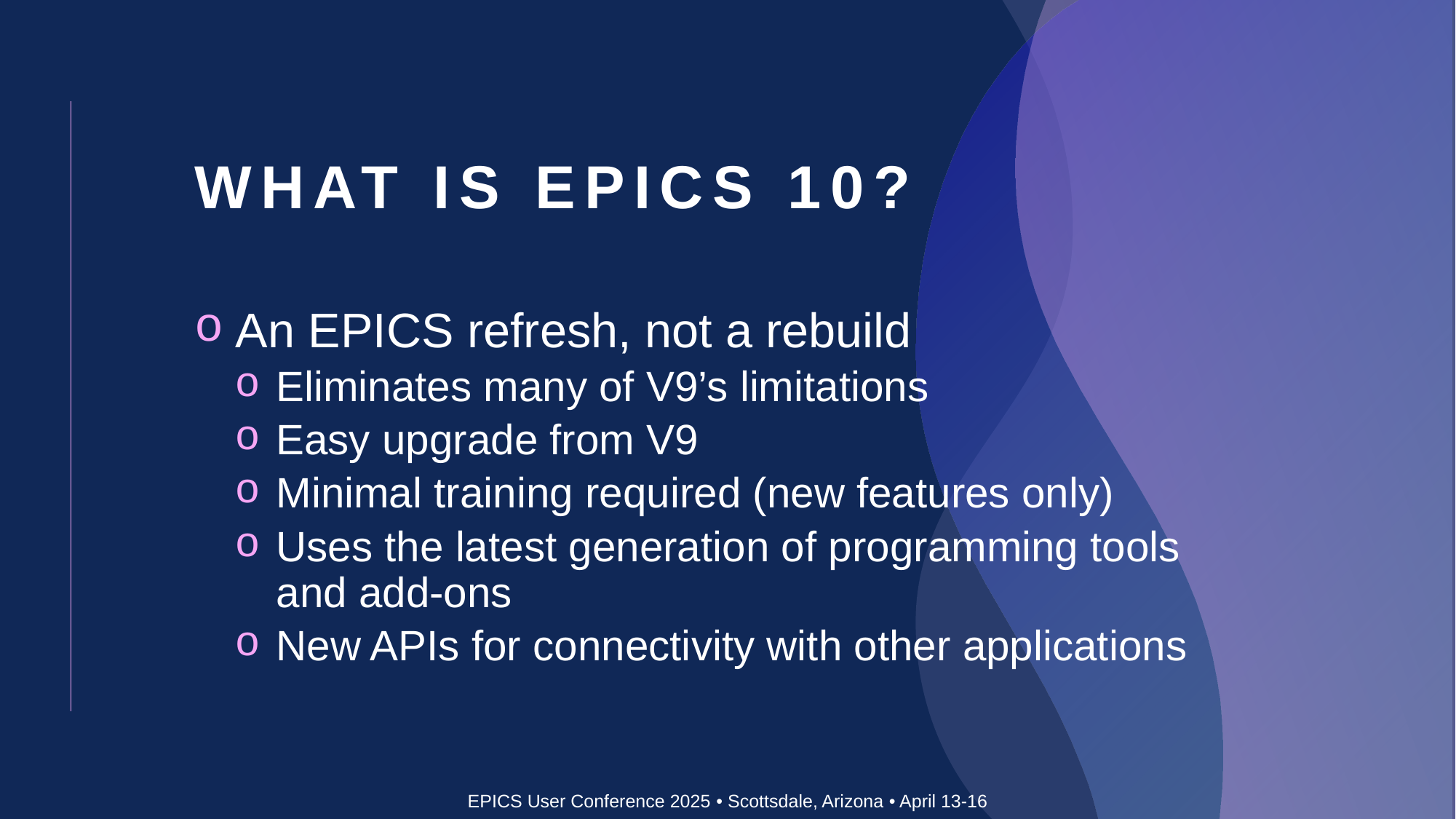

# What is EPICS 10?
An EPICS refresh, not a rebuild
Eliminates many of V9’s limitations
Easy upgrade from V9
Minimal training required (new features only)
Uses the latest generation of programming tools and add-ons
New APIs for connectivity with other applications